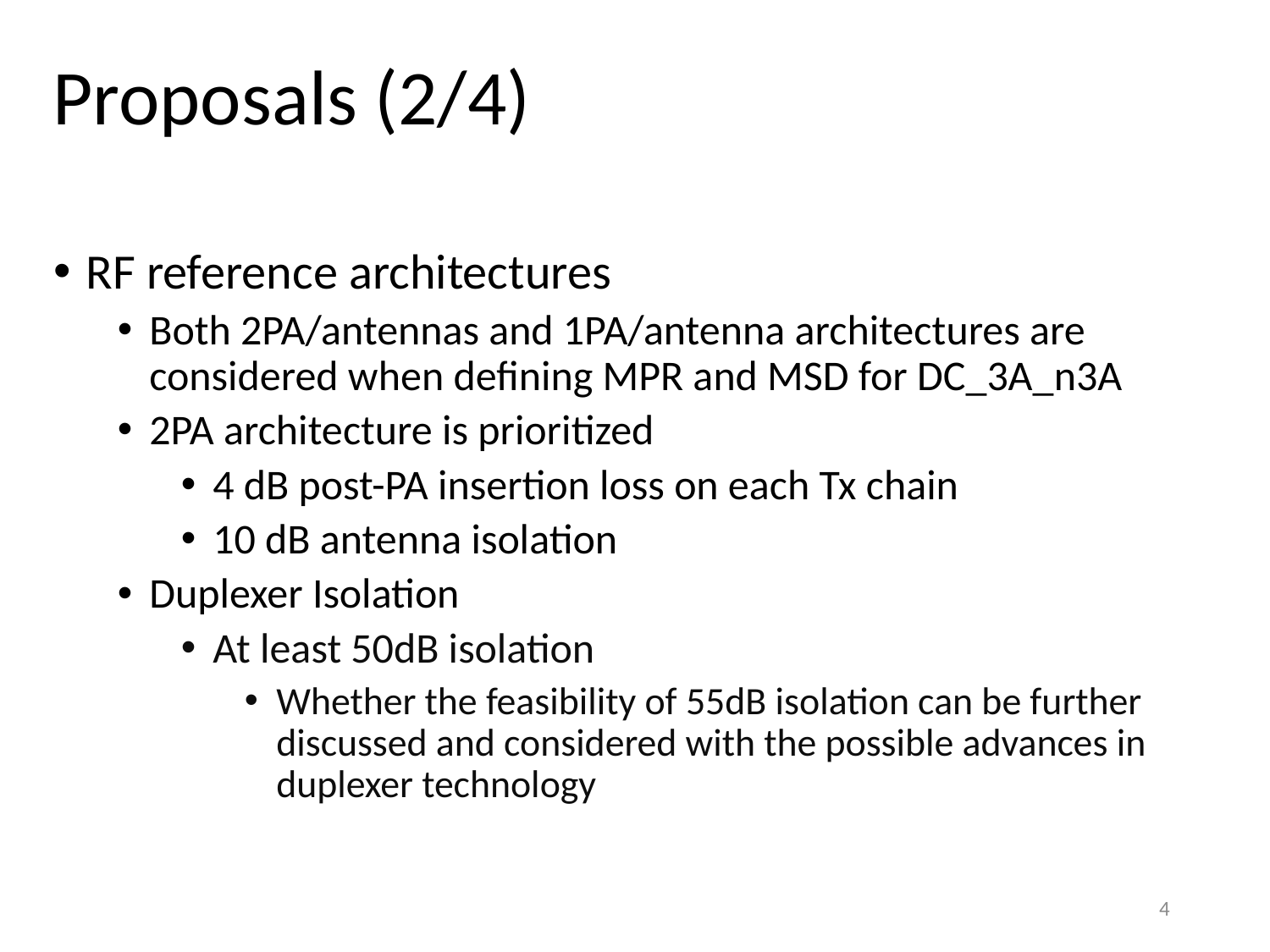

# Proposals (2/4)
RF reference architectures
Both 2PA/antennas and 1PA/antenna architectures are considered when defining MPR and MSD for DC_3A_n3A
2PA architecture is prioritized
4 dB post-PA insertion loss on each Tx chain
10 dB antenna isolation
Duplexer Isolation
At least 50dB isolation
Whether the feasibility of 55dB isolation can be further discussed and considered with the possible advances in duplexer technology

4